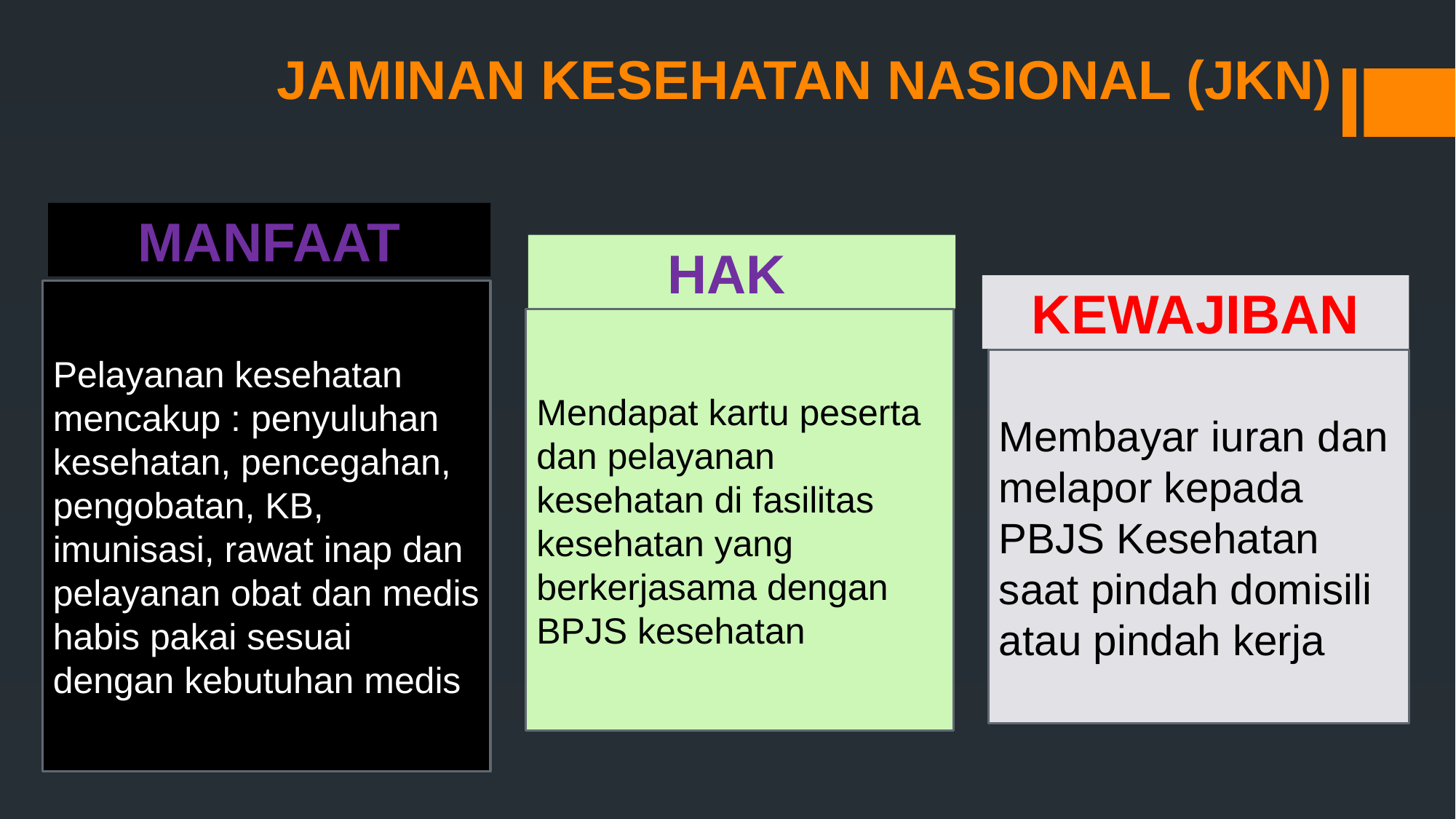

# JAMINAN KESEHATAN NASIONAL (JKN)
MANFAAT
HAK
KEWAJIBAN
Pelayanan kesehatan mencakup : penyuluhan kesehatan, pencegahan, pengobatan, KB, imunisasi, rawat inap dan pelayanan obat dan medis habis pakai sesuai dengan kebutuhan medis
Mendapat kartu peserta dan pelayanan kesehatan di fasilitas kesehatan yang berkerjasama dengan BPJS kesehatan
Membayar iuran dan melapor kepada PBJS Kesehatan saat pindah domisili atau pindah kerja